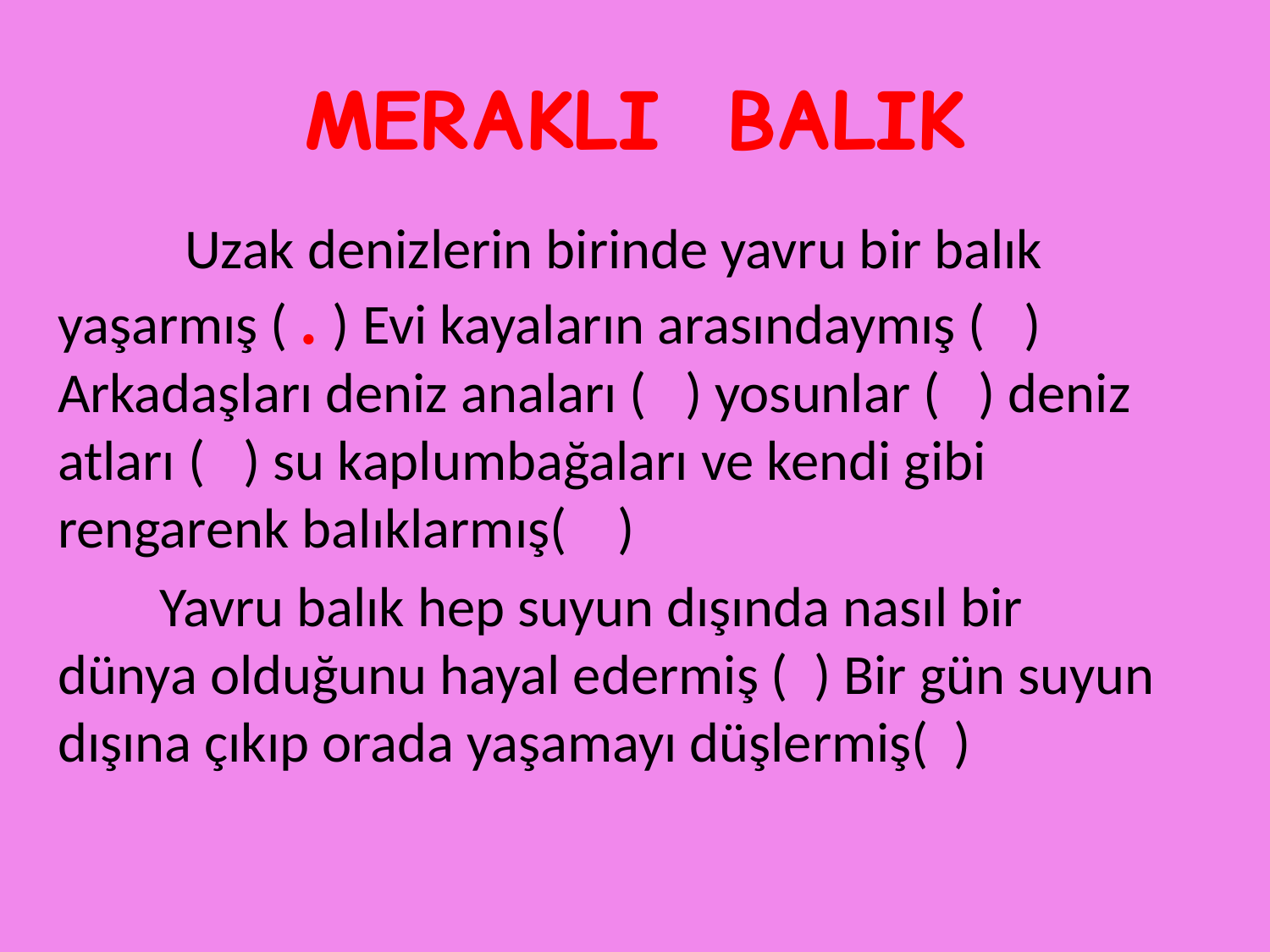

# MERAKLI  BALIK
	Uzak denizlerin birinde yavru bir balık yaşarmış ( . ) Evi kayaların arasındaymış (   ) Arkadaşları deniz anaları (   ) yosunlar (   ) deniz atları (   ) su kaplumbağaları ve kendi gibi rengarenk balıklarmış(    )
        Yavru balık hep suyun dışında nasıl bir dünya olduğunu hayal edermiş (  ) Bir gün suyun dışına çıkıp orada yaşamayı düşlermiş(  )